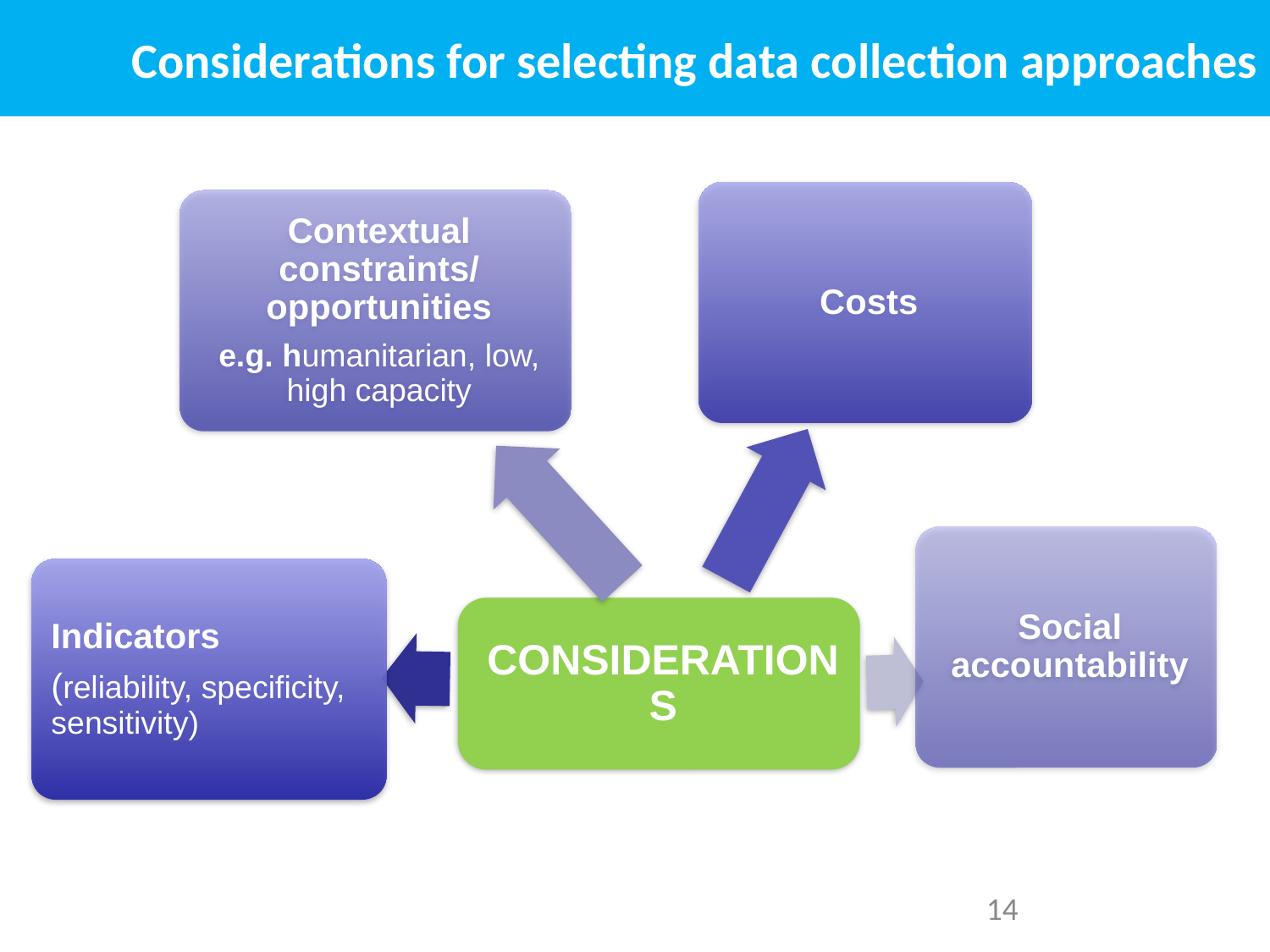

# Considerations for selecting data collection approaches
CONSIDERATIONS
Indicators
(reliability, specificity, sensitivity)
Costs
Contextual constraints/ opportunities
e.g. humanitarian, low, high capacity
Social accountability
14